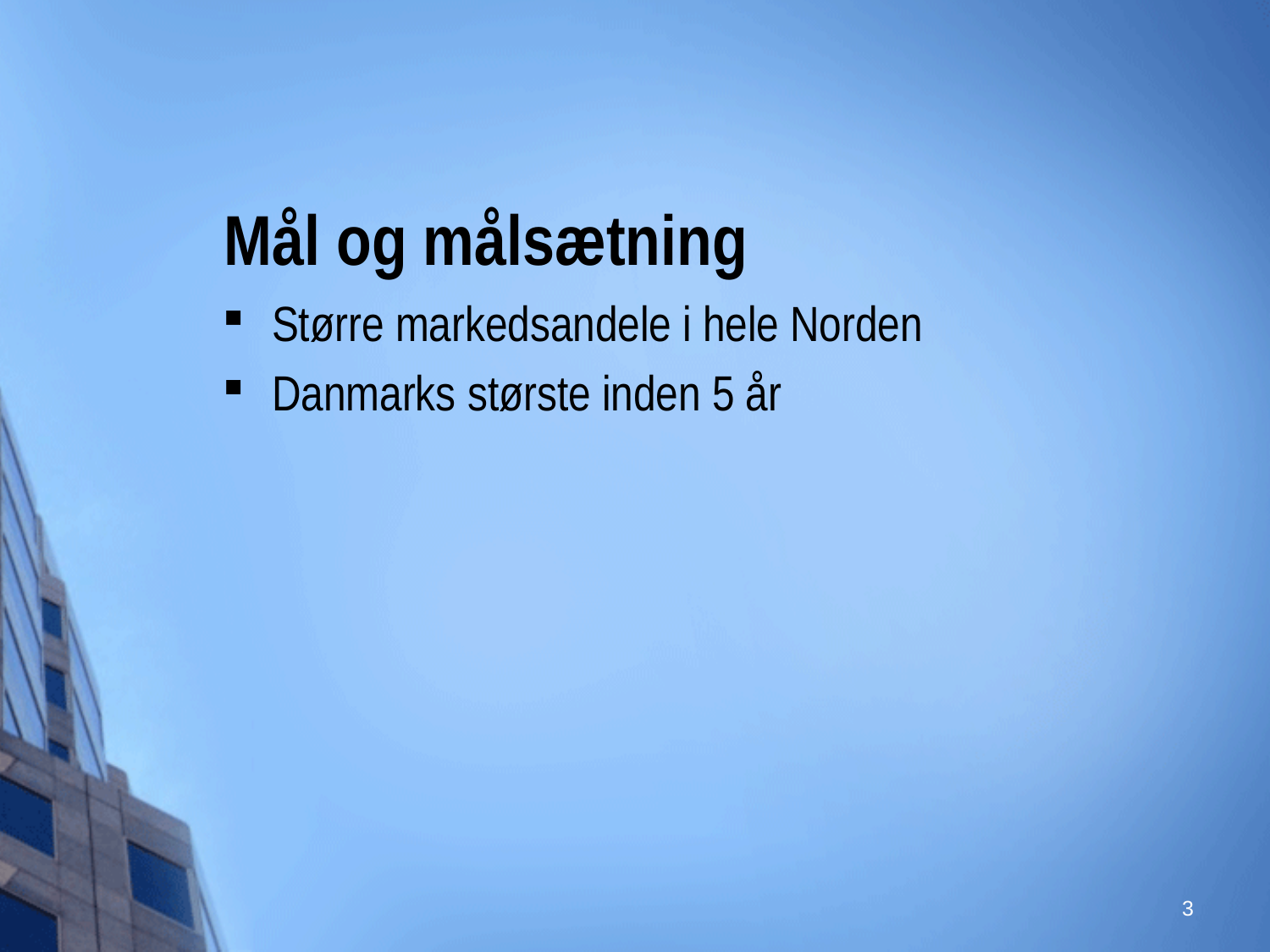

# Mål og målsætning
Større markedsandele i hele Norden
Danmarks største inden 5 år
3